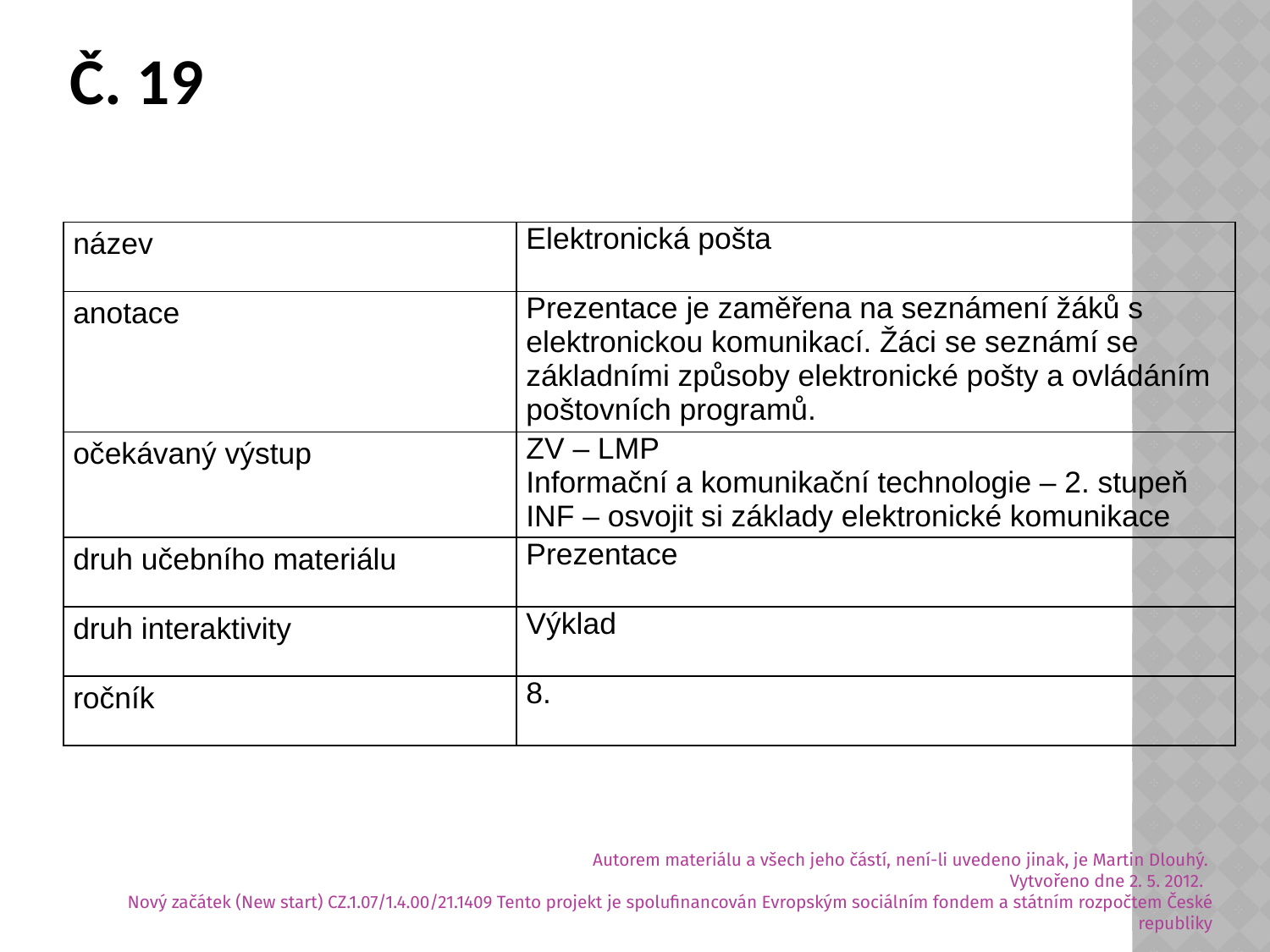

# č. 19
| název | Elektronická pošta |
| --- | --- |
| anotace | Prezentace je zaměřena na seznámení žáků s elektronickou komunikací. Žáci se seznámí se základními způsoby elektronické pošty a ovládáním poštovních programů. |
| očekávaný výstup | ZV – LMP Informační a komunikační technologie – 2. stupeň INF – osvojit si základy elektronické komunikace |
| druh učebního materiálu | Prezentace |
| druh interaktivity | Výklad |
| ročník | 8. |
Autorem materiálu a všech jeho částí, není-li uvedeno jinak, je Martin Dlouhý.
Vytvořeno dne 2. 5. 2012.
Nový začátek (New start) CZ.1.07/1.4.00/21.1409 Tento projekt je spolufinancován Evropským sociálním fondem a státním rozpočtem České republiky